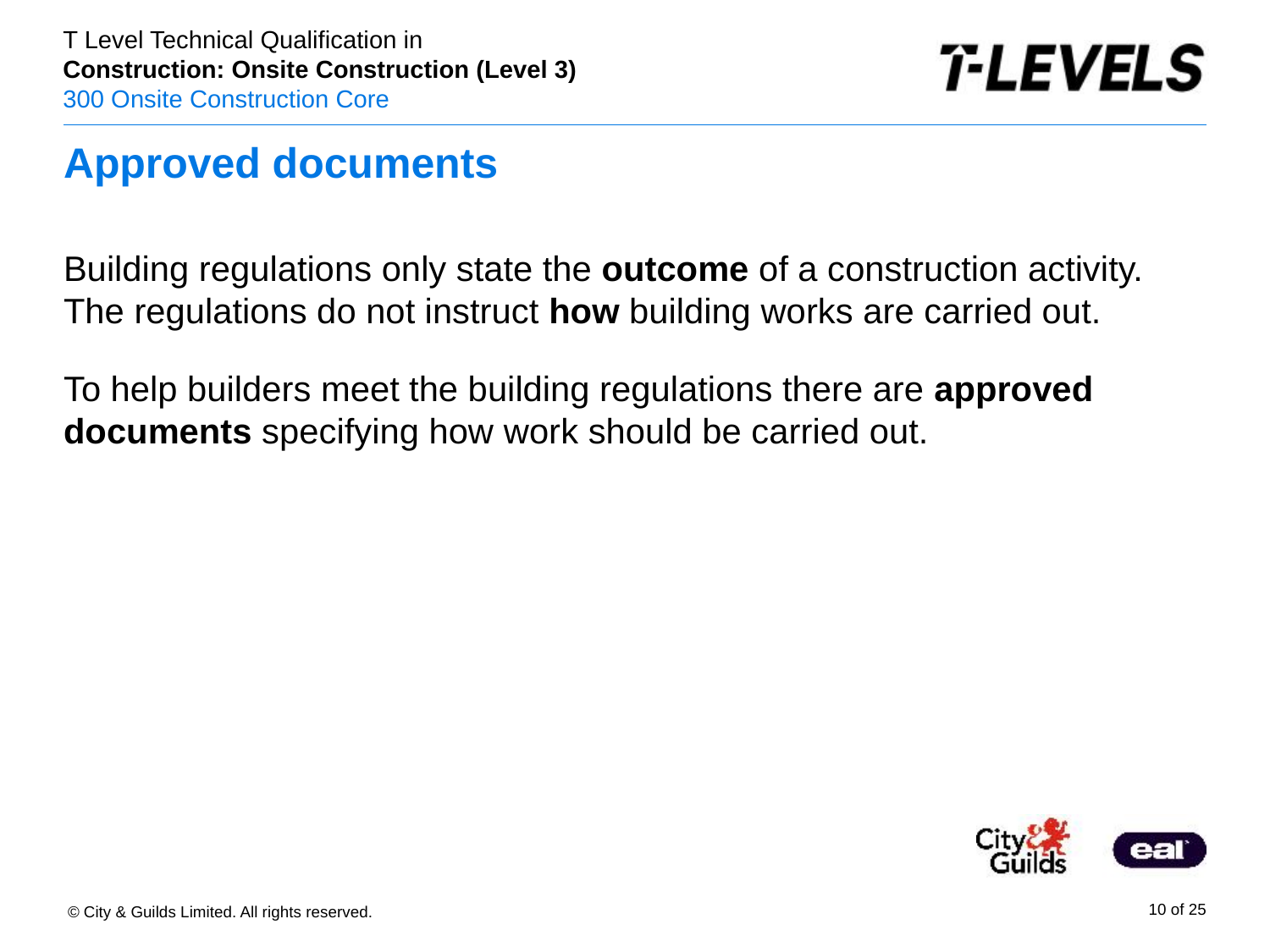

# Approved documents
Building regulations only state the outcome of a construction activity. The regulations do not instruct how building works are carried out.
To help builders meet the building regulations there are approved documents specifying how work should be carried out.